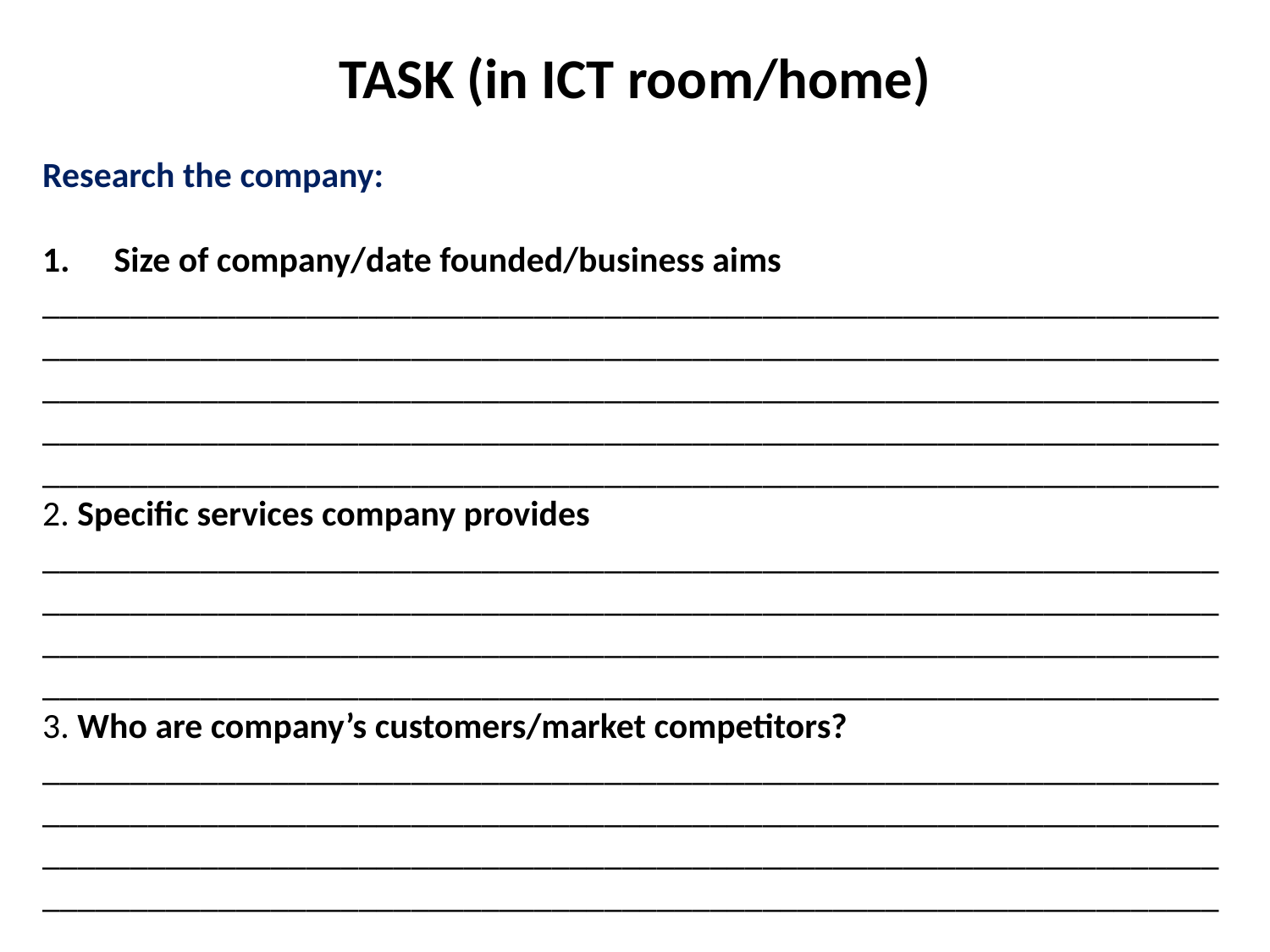

TASK (in ICT room/home)

Research the company:

Size of company/date founded/business aims
_______________________________________________________________________________________________________________________________________________________________________________________________________________________________________________________________________________________________________________________________________________
2. Specific services company provides
____________________________________________________________________________________________________________________________________________________________________________________________________________________________________________________________________________
3. Who are company’s customers/market competitors?
____________________________________________________________________________________________________________________________________________________________________________________________________________________________________________________________________________